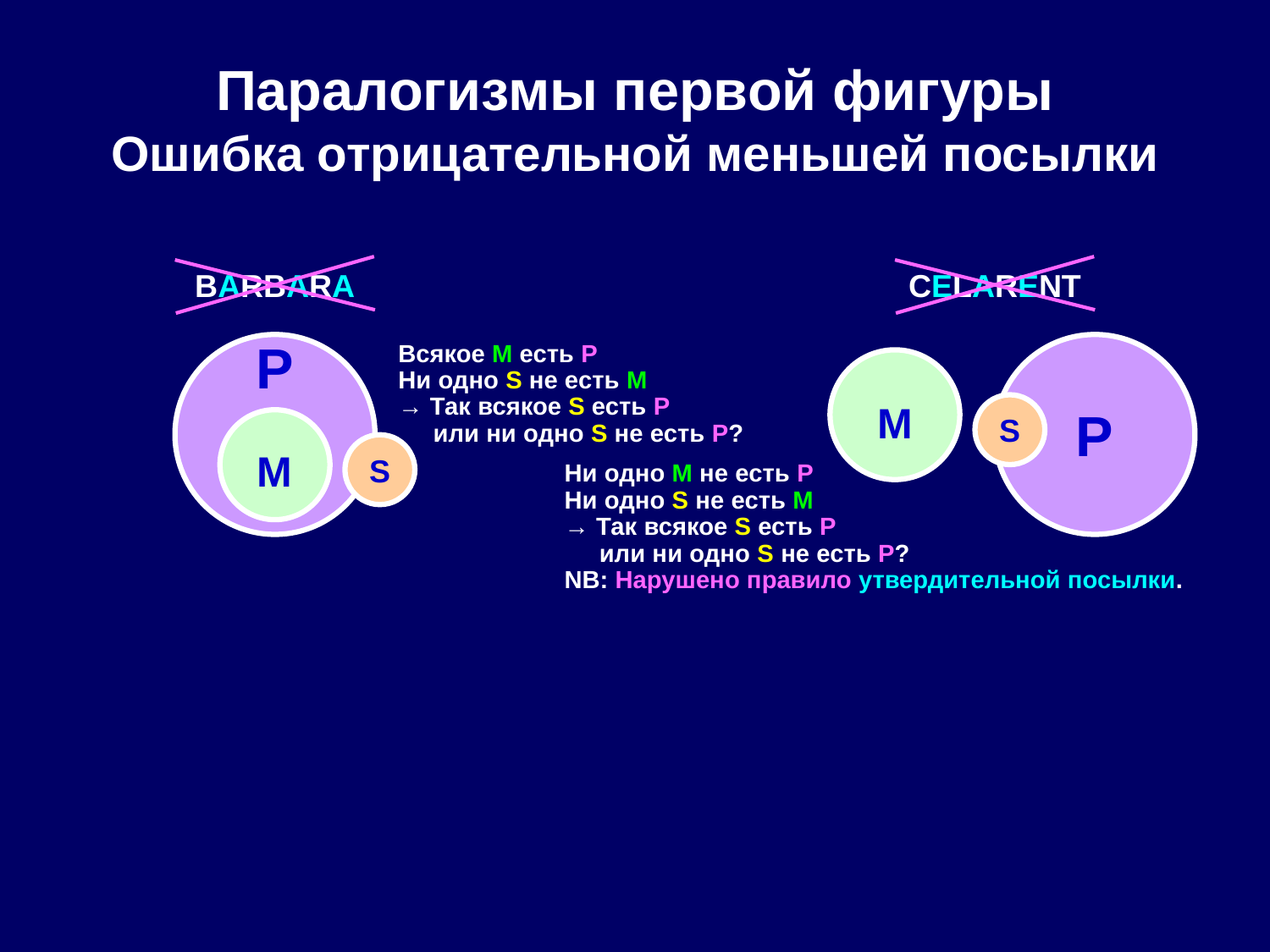

# Паралогизмы первой фигуры Ошибка отрицательной меньшей посылки
BARBARA
CELARENT
P
P
Всякое M есть P
Ни одно S не есть M
→ Так всякое S есть P
     или ни одно S не есть P?
M
S
M
S
Ни одно M не есть P
Ни одно S не есть M
→ Так всякое S есть P
     или ни одно S не есть P?
NB: Нарушено правило утвердительной посылки.